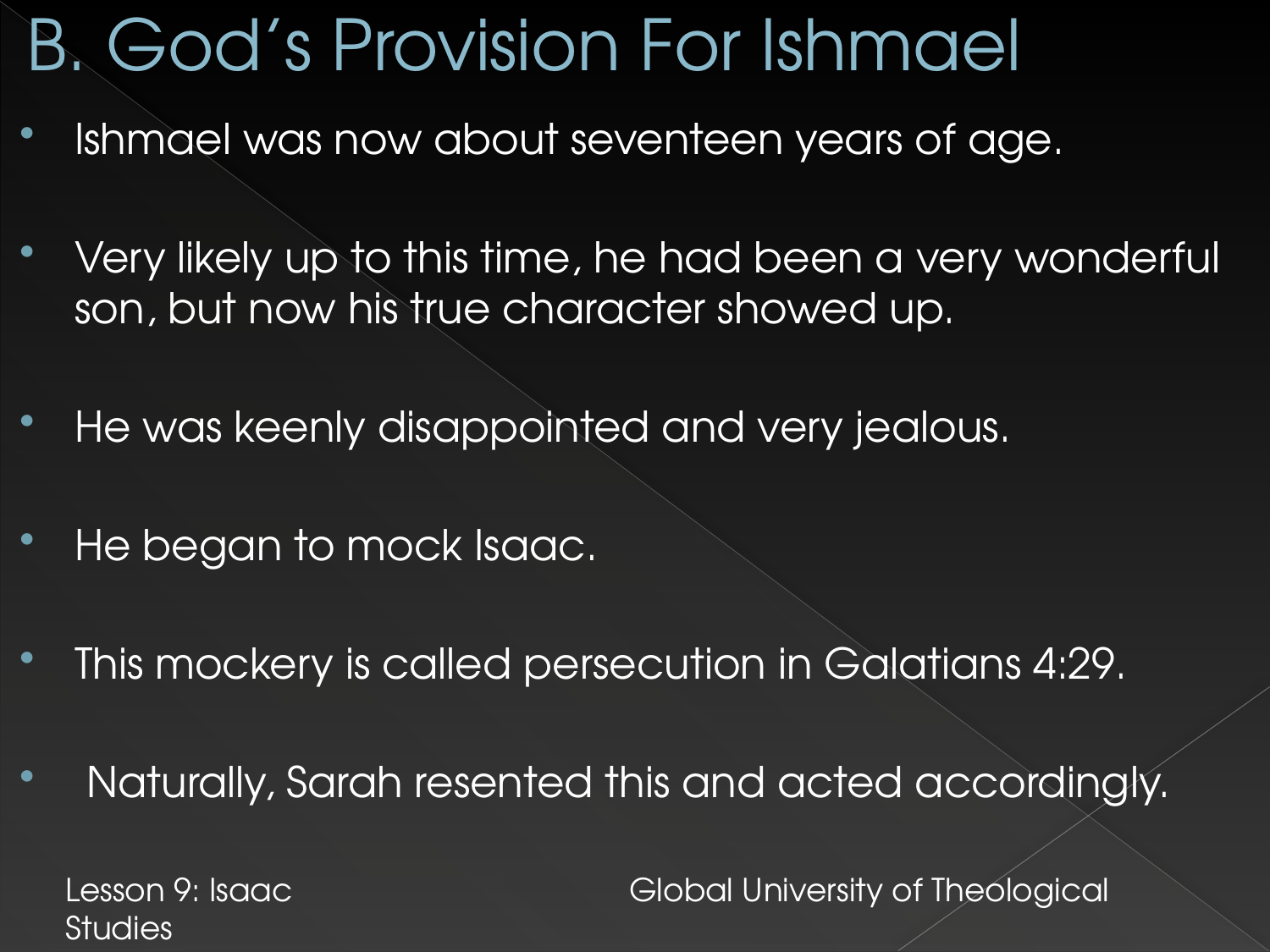

# B. God’s Provision For Ishmael
Ishmael was now about seventeen years of age.

Very likely up to this time, he had been a very wonderful son, but now his true character showed up.

He was keenly disappointed and very jealous.

He began to mock Isaac.

This mockery is called persecution in Galatians 4:29.

 Naturally, Sarah resented this and acted accordingly.
Lesson 9: Isaac                                      Global University of Theological Studies